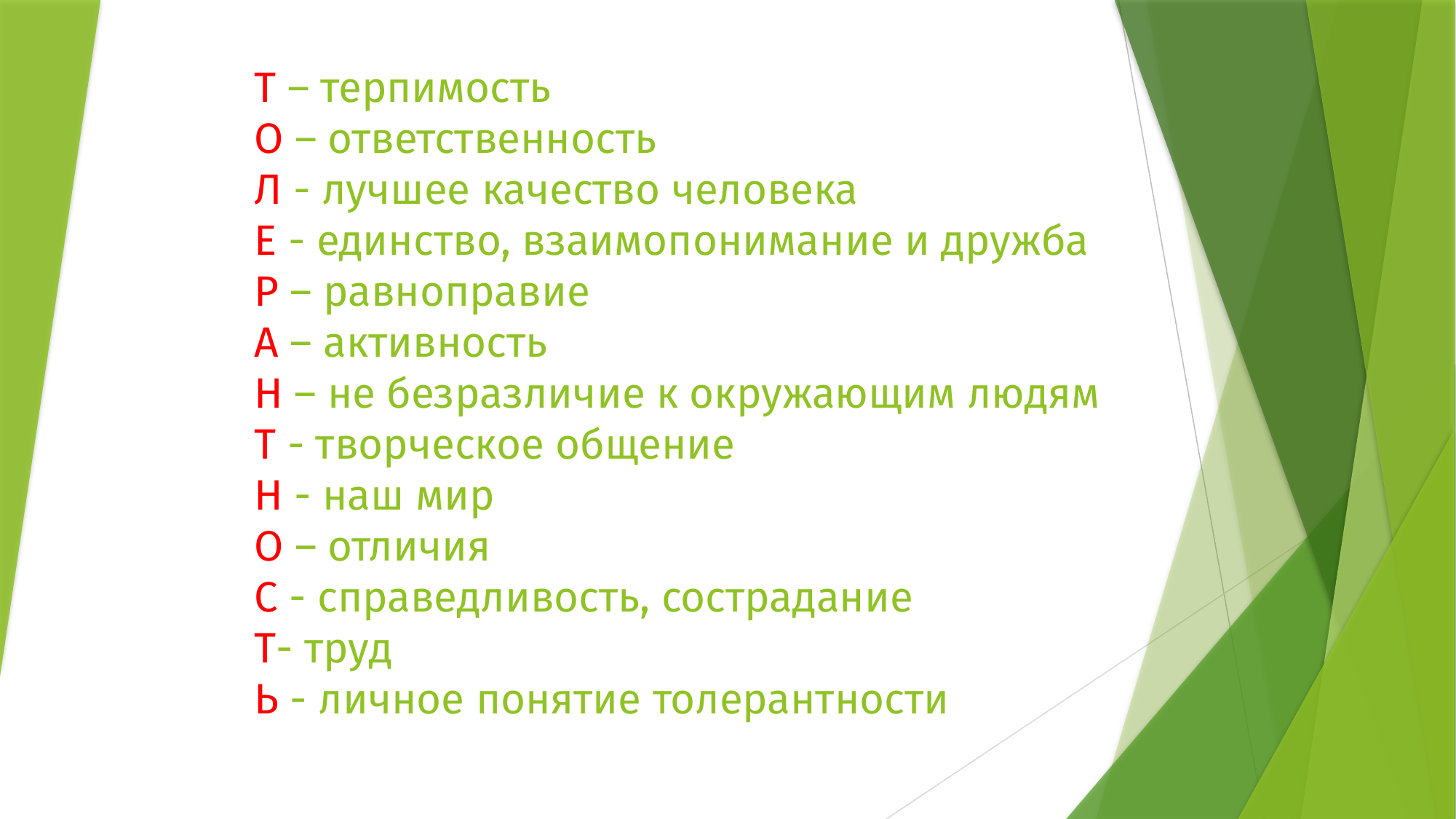

# Т – терпимость О – ответственность Л - лучшее качество человека Е - единство, взаимопонимание и дружба Р – равноправие А – активность Н – не безразличие к окружающим людям Т - творческое общение Н - наш мир О – отличия С - справедливость, сострадание Т- труд Ь - личное понятие толерантности